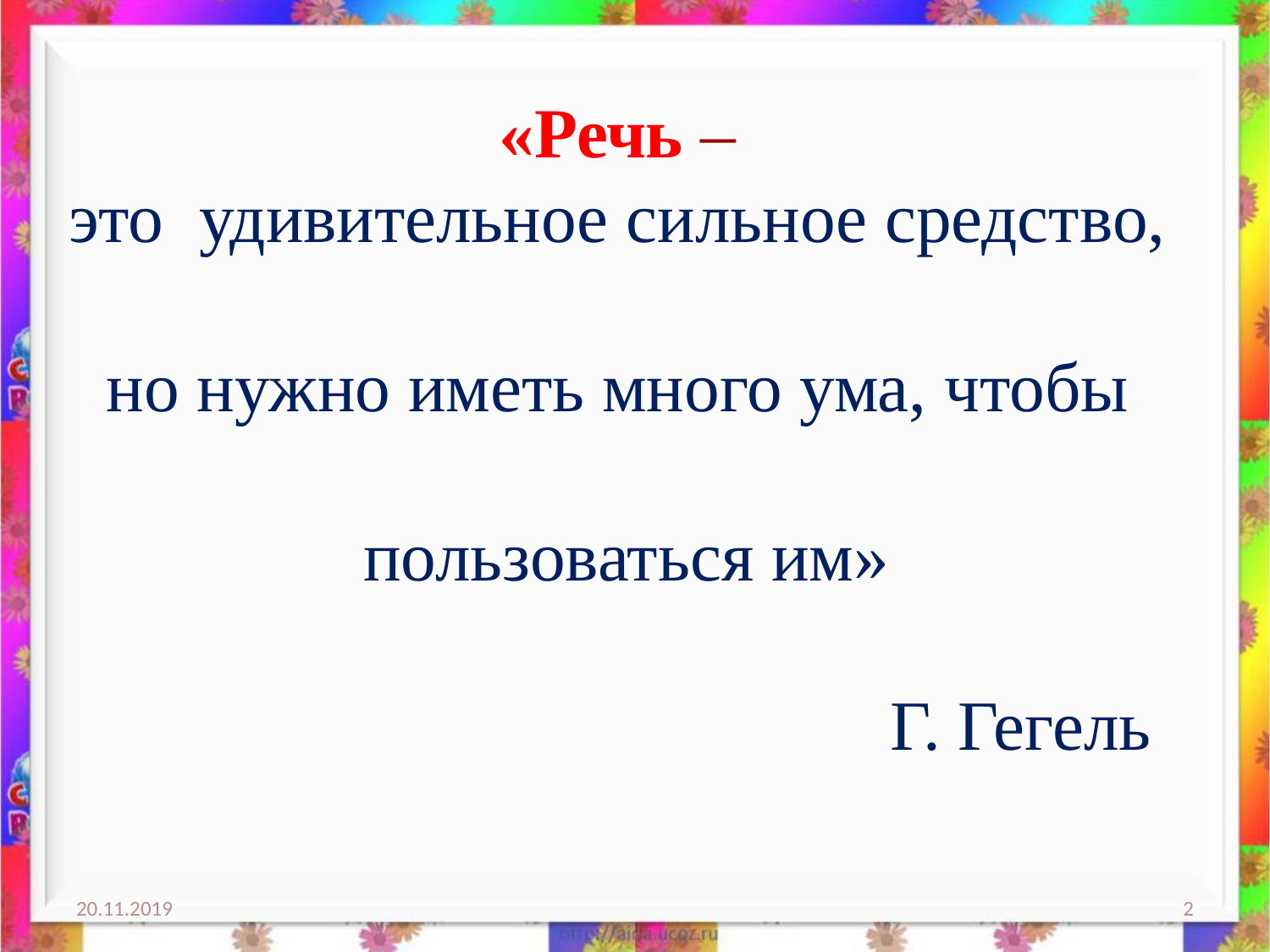

# «Речь – это  удивительное сильное средство, но нужно иметь много ума, чтобы пользоваться им»                                                                                                             Г. Гегель
20.11.2019
2